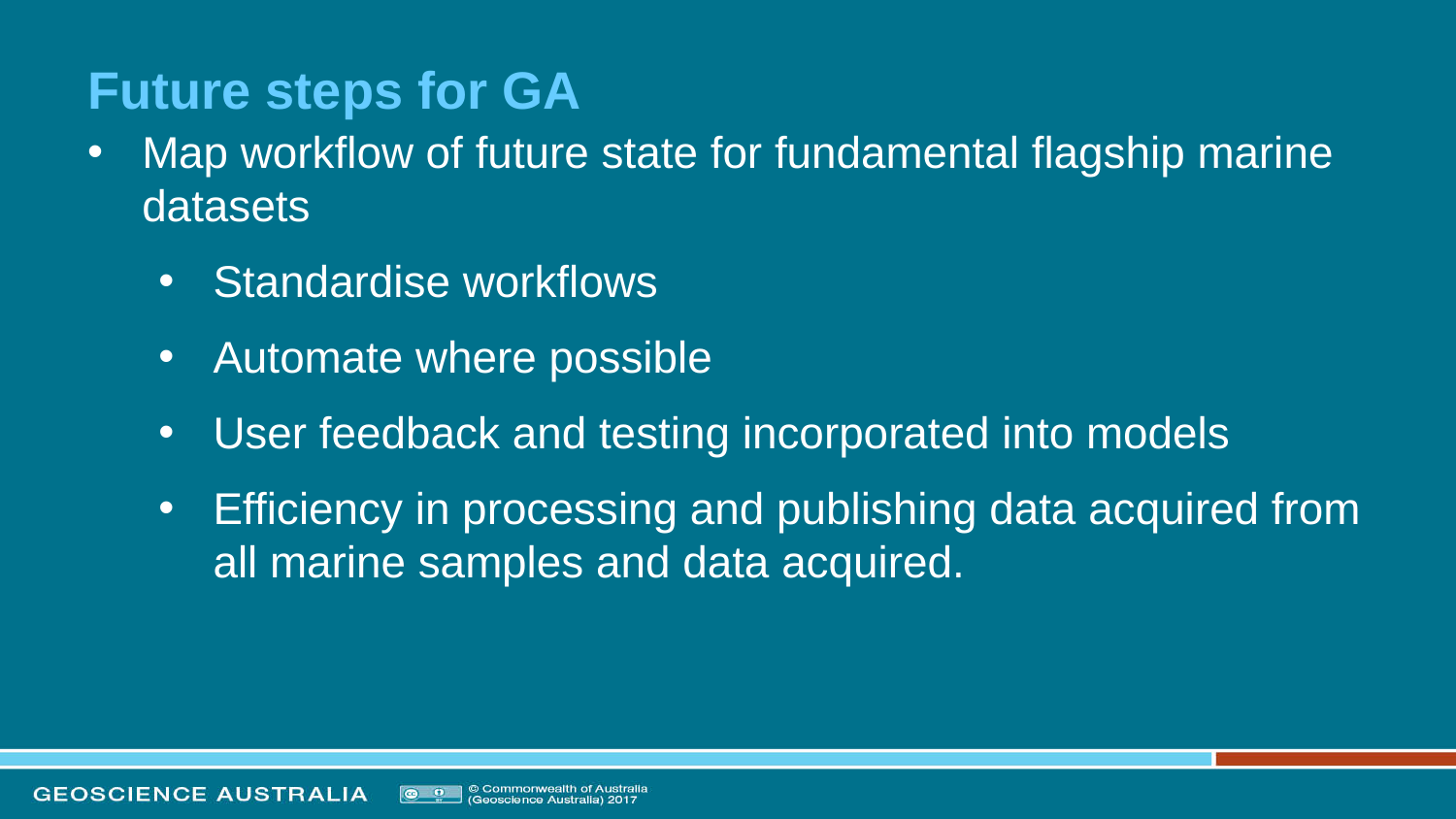

# Future steps for GA
Map workflow of future state for fundamental flagship marine datasets
Standardise workflows
Automate where possible
User feedback and testing incorporated into models
Efficiency in processing and publishing data acquired from all marine samples and data acquired.